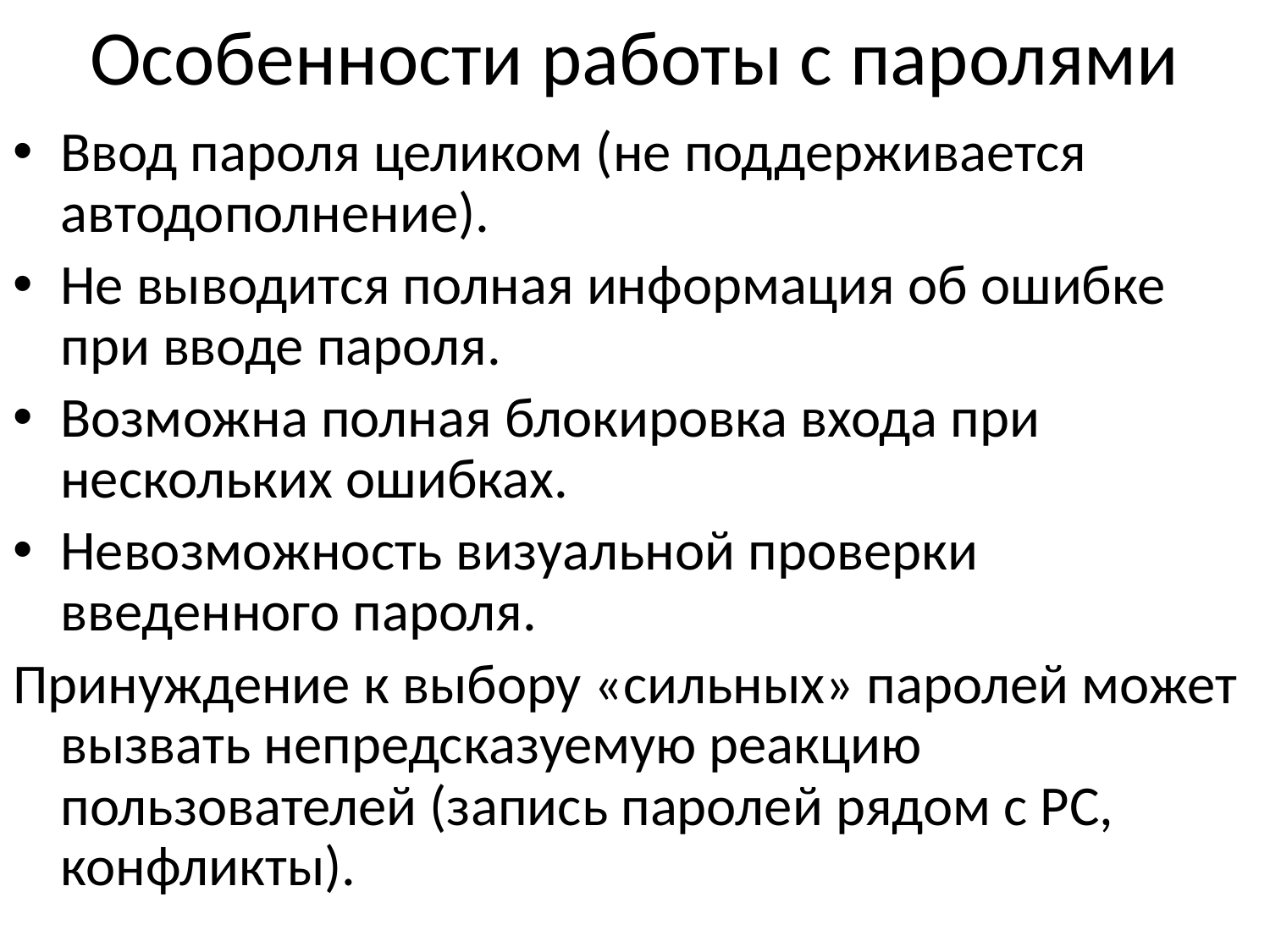

# Особенности работы с паролями
Ввод пароля целиком (не поддерживается автодополнение).
Не выводится полная информация об ошибке при вводе пароля.
Возможна полная блокировка входа при нескольких ошибках.
Невозможность визуальной проверки введенного пароля.
Принуждение к выбору «сильных» паролей может вызвать непредсказуемую реакцию пользователей (запись паролей рядом с РС, конфликты).